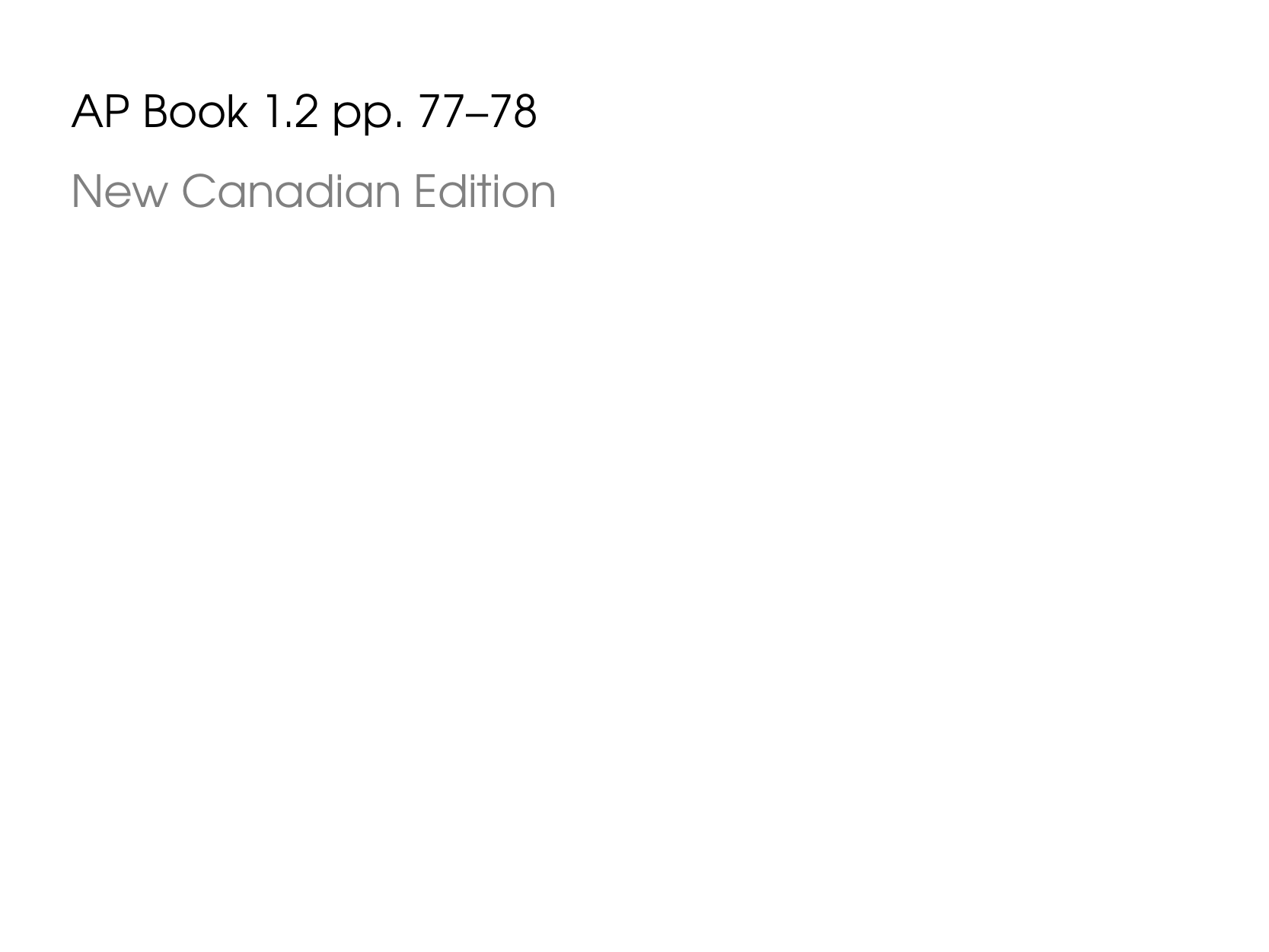

AP Book 1.2 pp. 77–78
New Canadian Edition